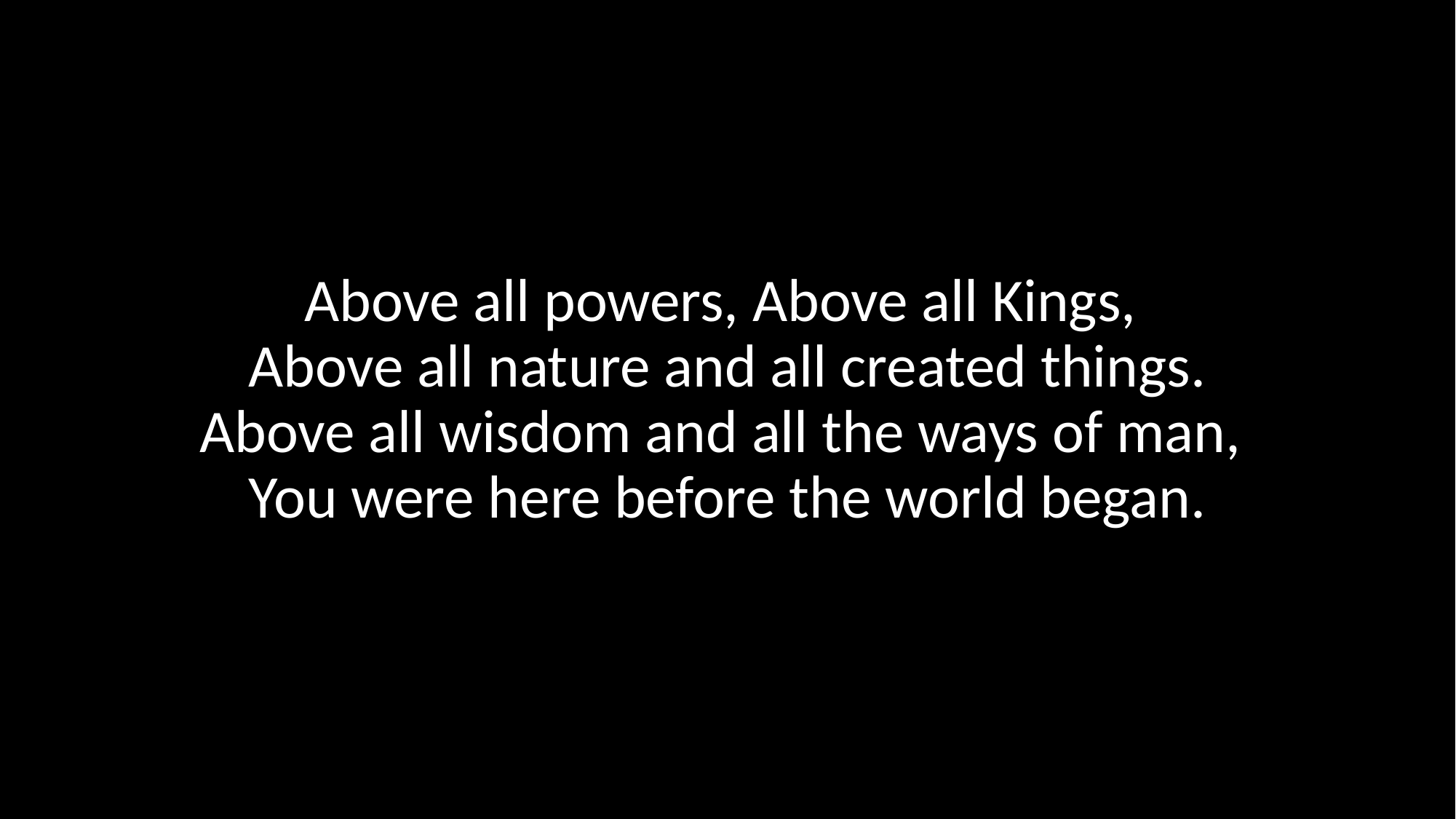

Above all powers, Above all Kings,
Above all nature and all created things.
Above all wisdom and all the ways of man,
You were here before the world began.